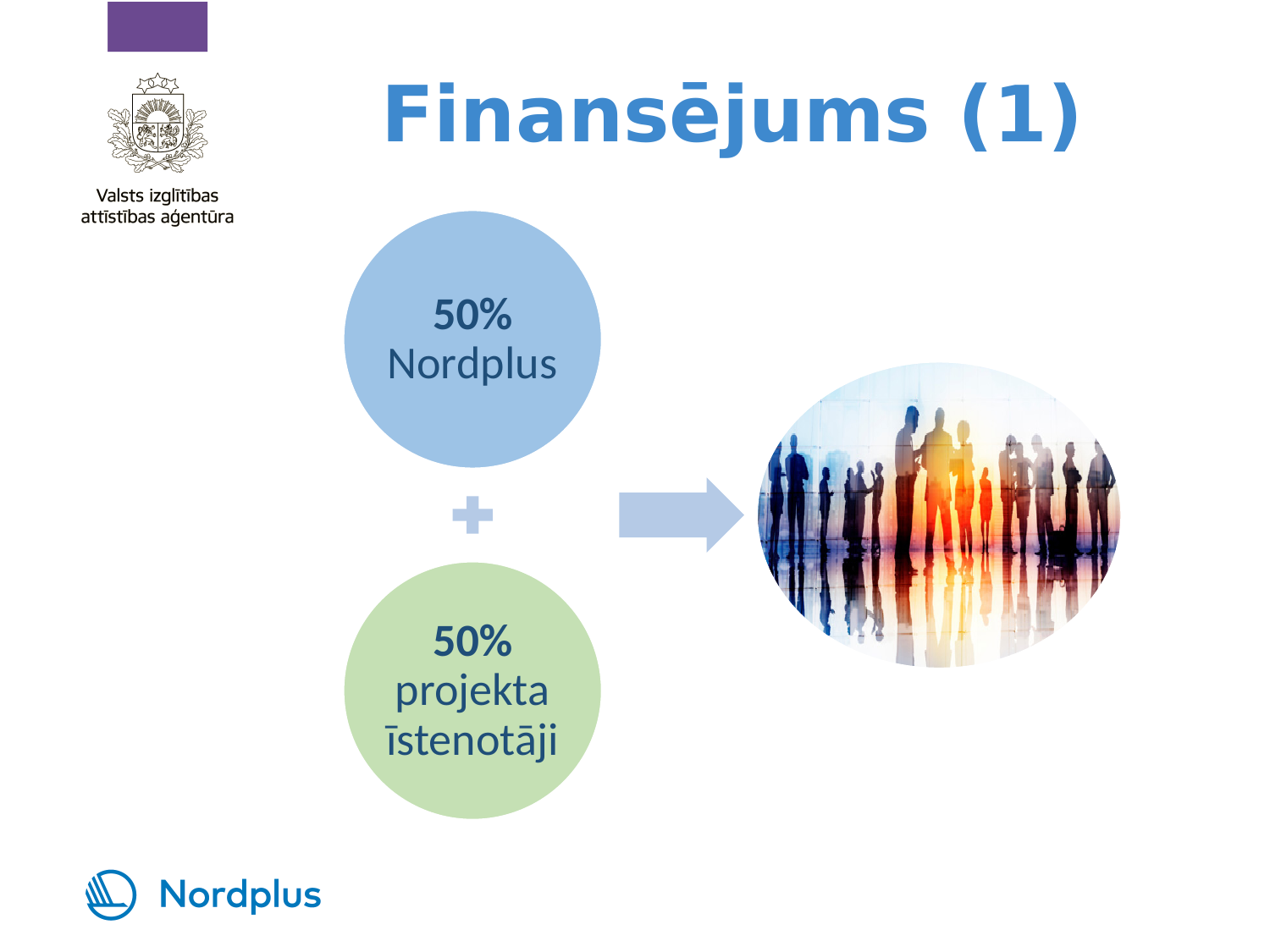

# Finansējums (1)
50% Nordplus

50% projekta īstenotāji